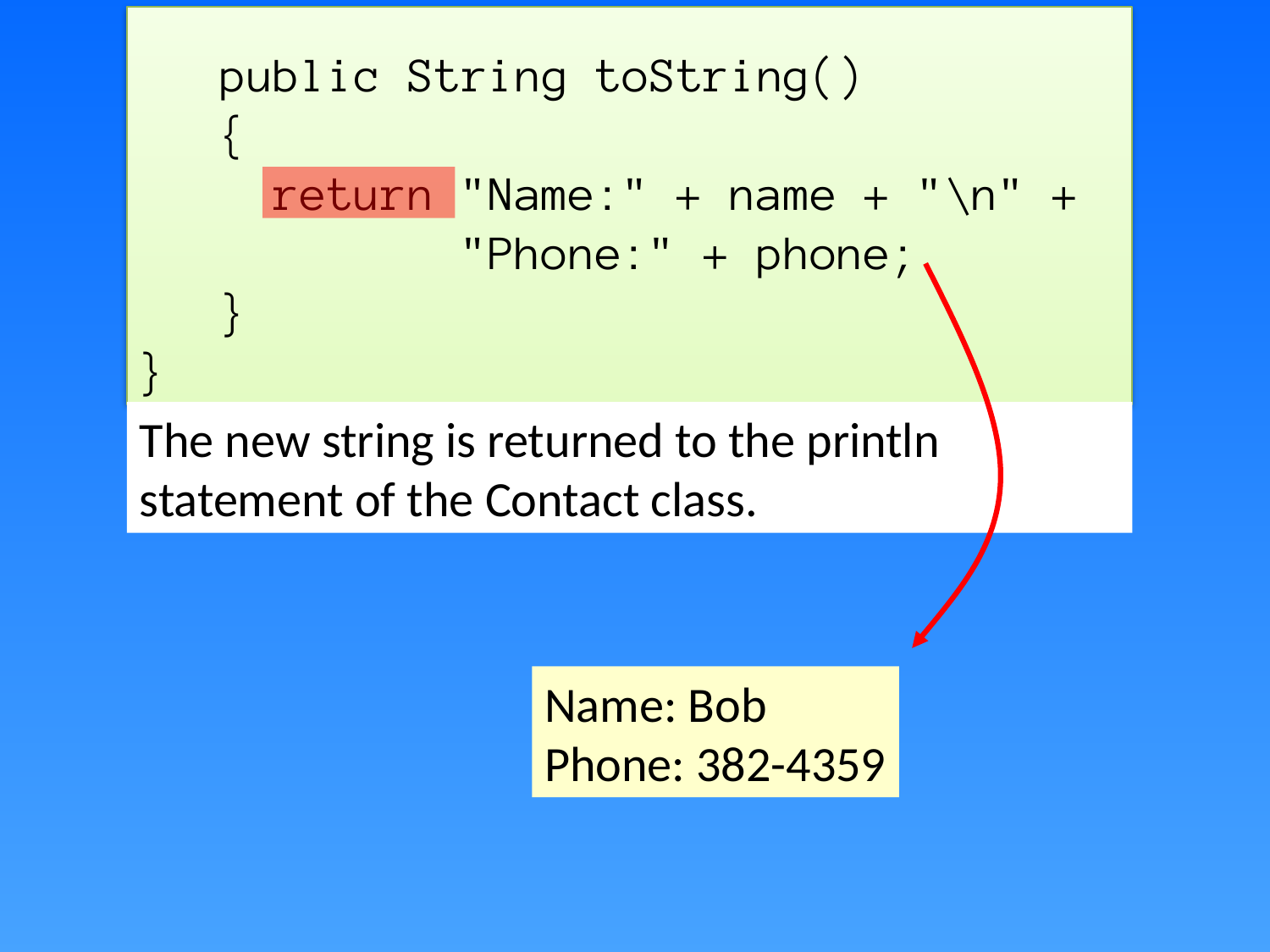

public String toString()
   {
     return "Name:" + name + "\n" +
            "Phone:" + phone;
   }
}

The new string is returned to the println statement of the Contact class.
Name: Bob
Phone: 382-4359